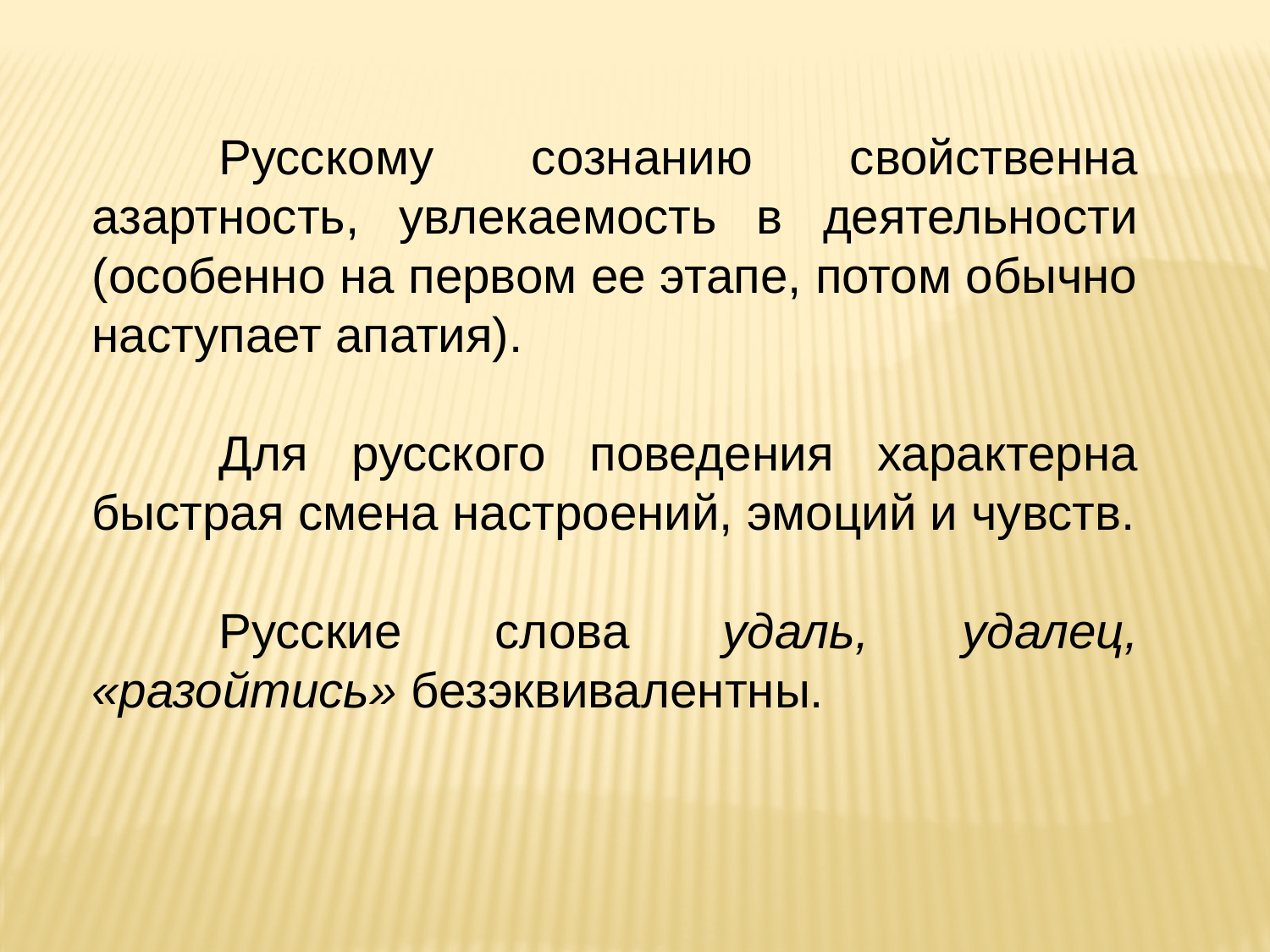

Русскому сознанию свойственна азартность, увлекаемость в деятельности (особенно на первом ее этапе, потом обычно наступает апатия).

	Для русского поведения характерна быстрая смена настроений, эмоций и чувств.

	Русские слова удаль, удалец, «разойтись» безэквивалентны.